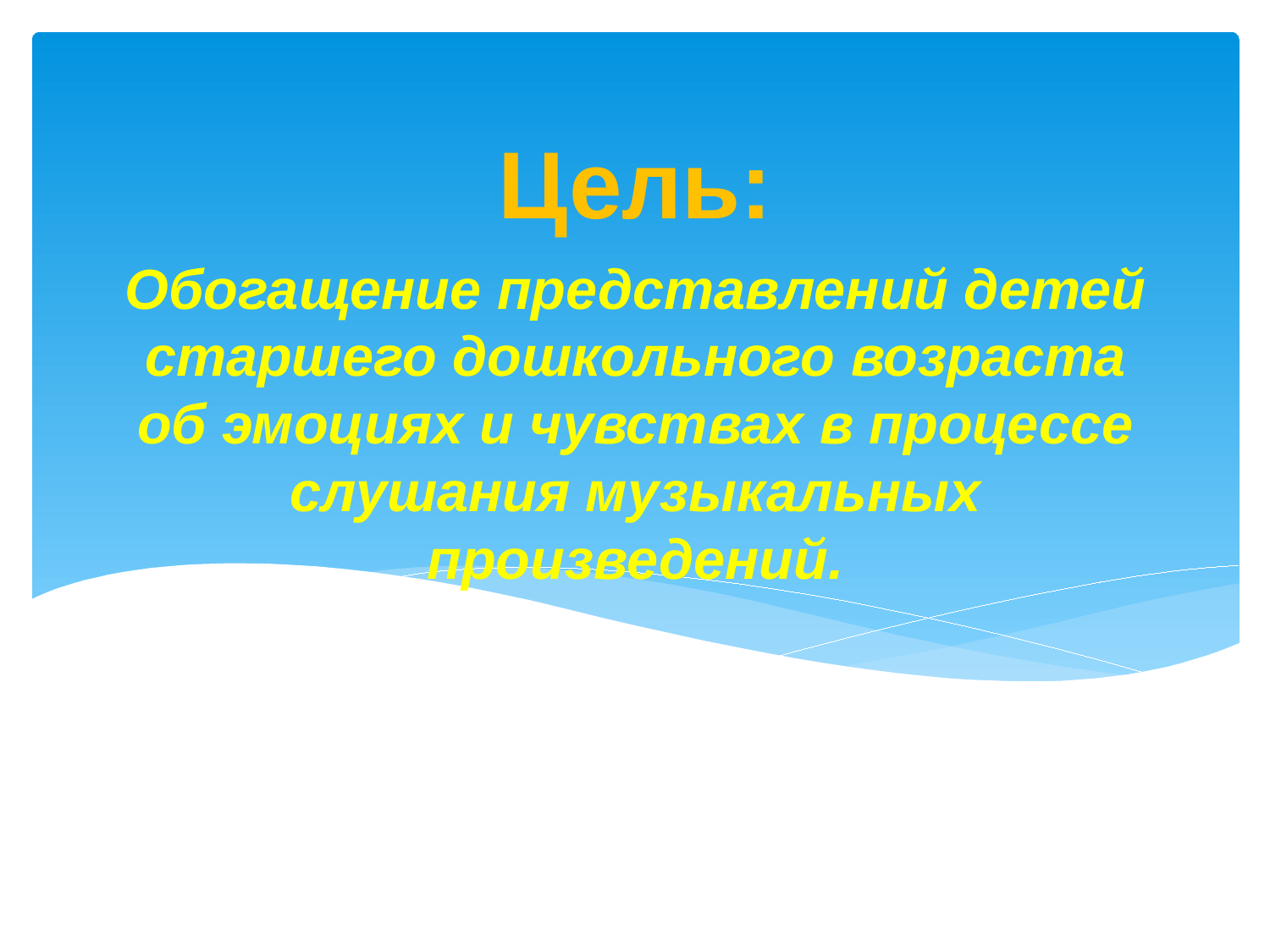

Цель:
# Обогащение представлений детей старшего дошкольного возраста об эмоциях и чувствах в процессе слушания музыкальных произведений.